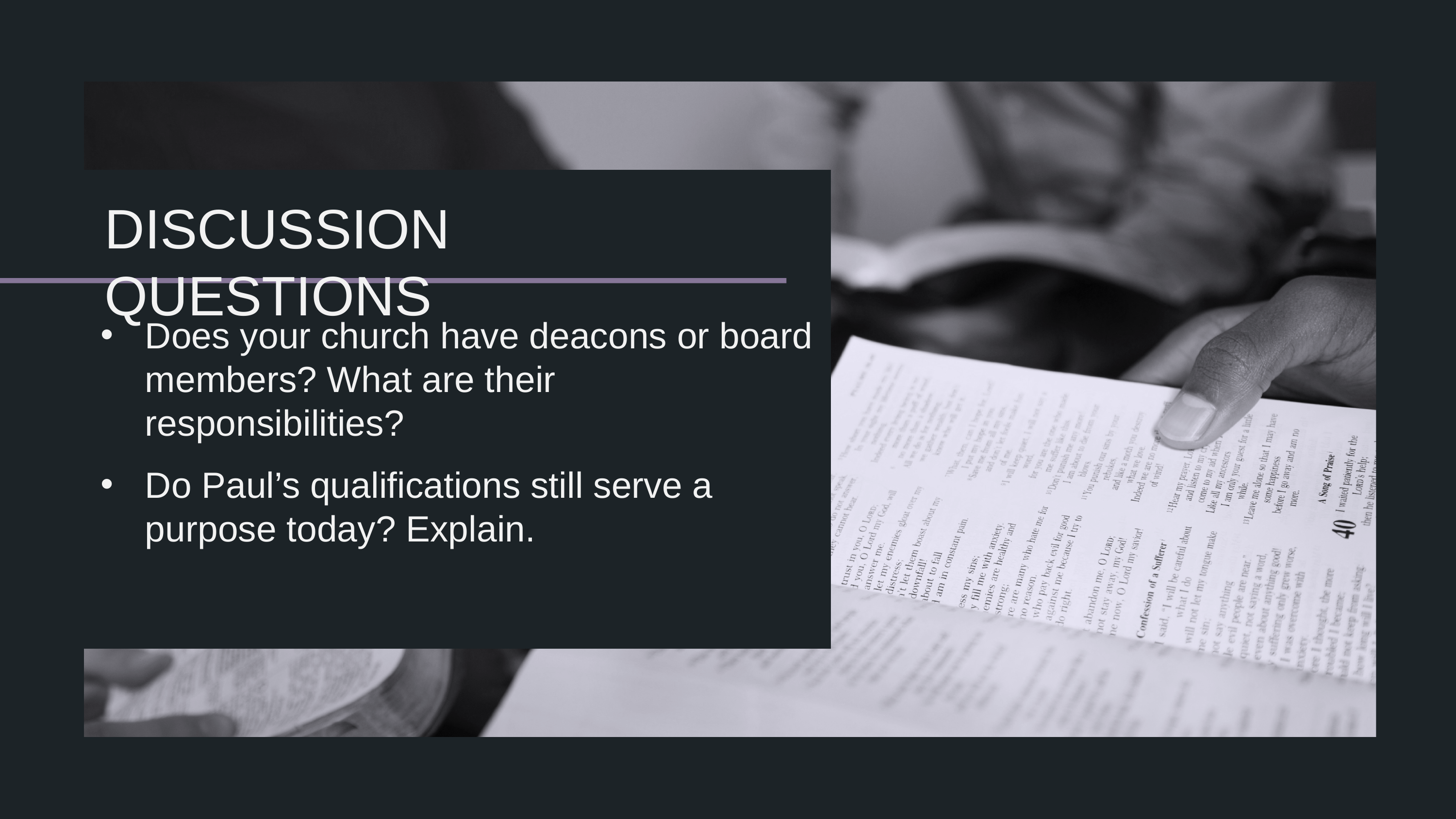

Does your church have deacons or board members? What are their responsibilities?
Do Paul’s qualifications still serve a purpose today? Explain.